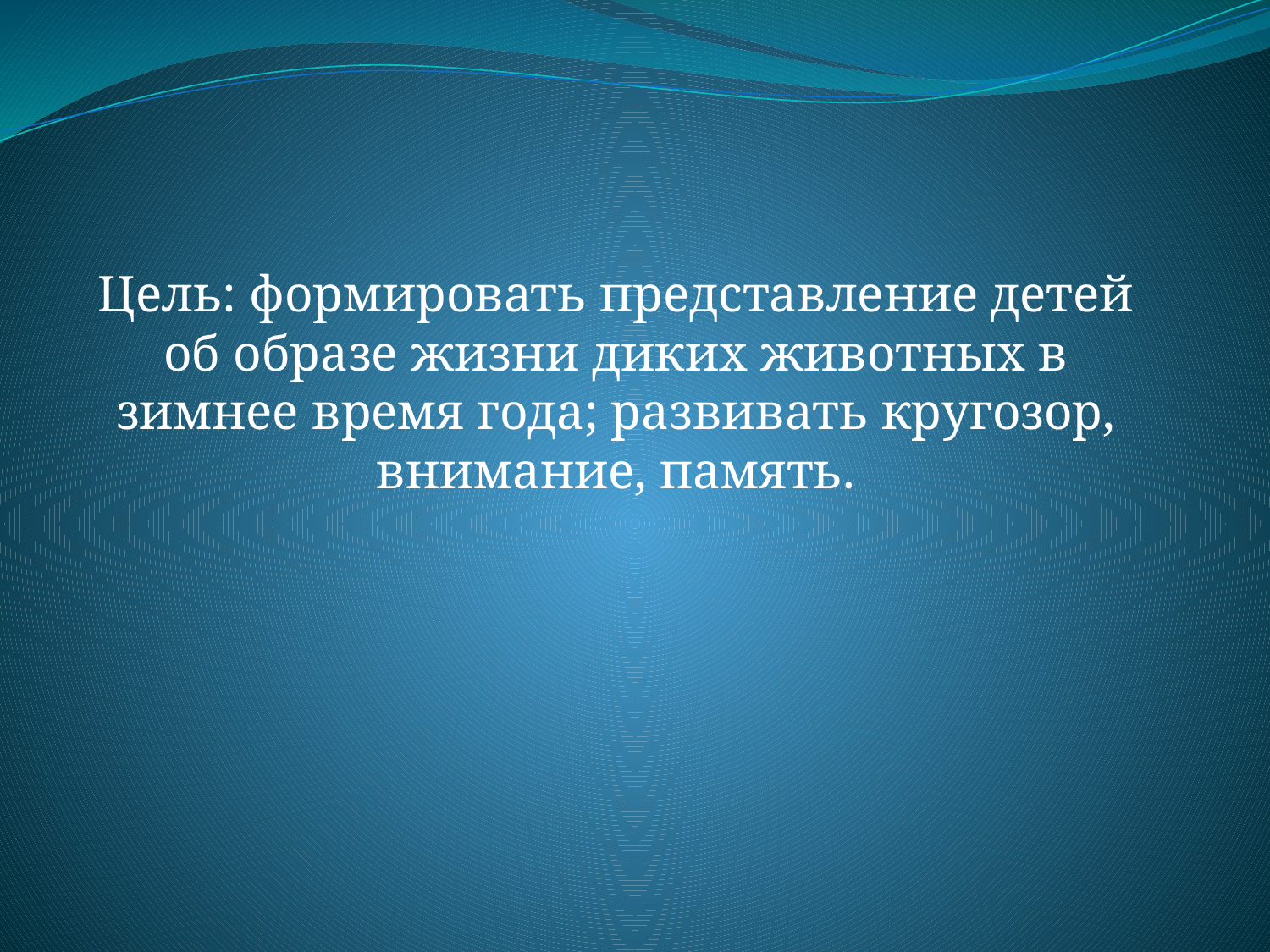

Цель: формировать представление детей об образе жизни диких животных в зимнее время года; развивать кругозор, внимание, память.